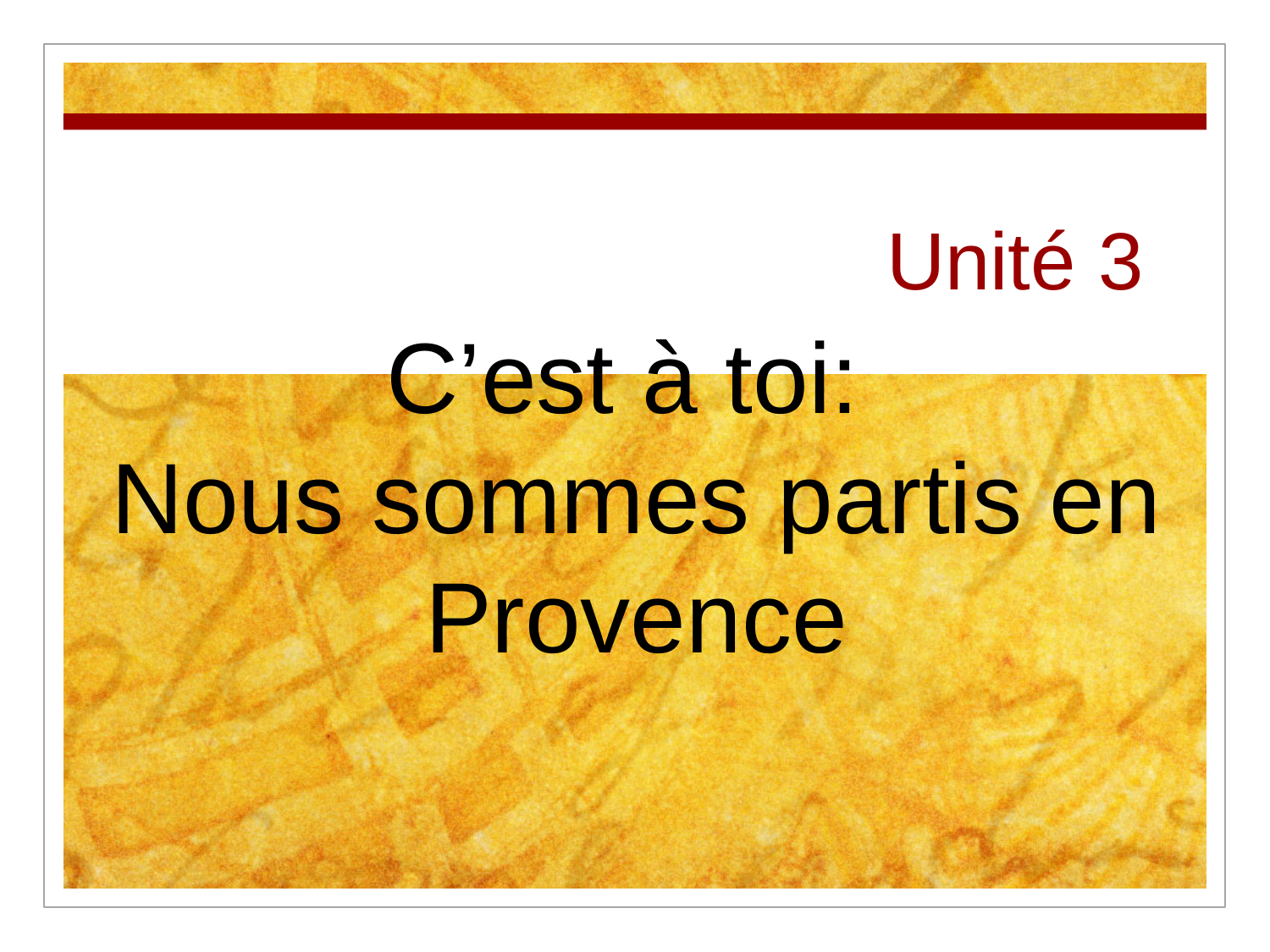

# Unité 3
C’est à toi:
Nous sommes partis en Provence